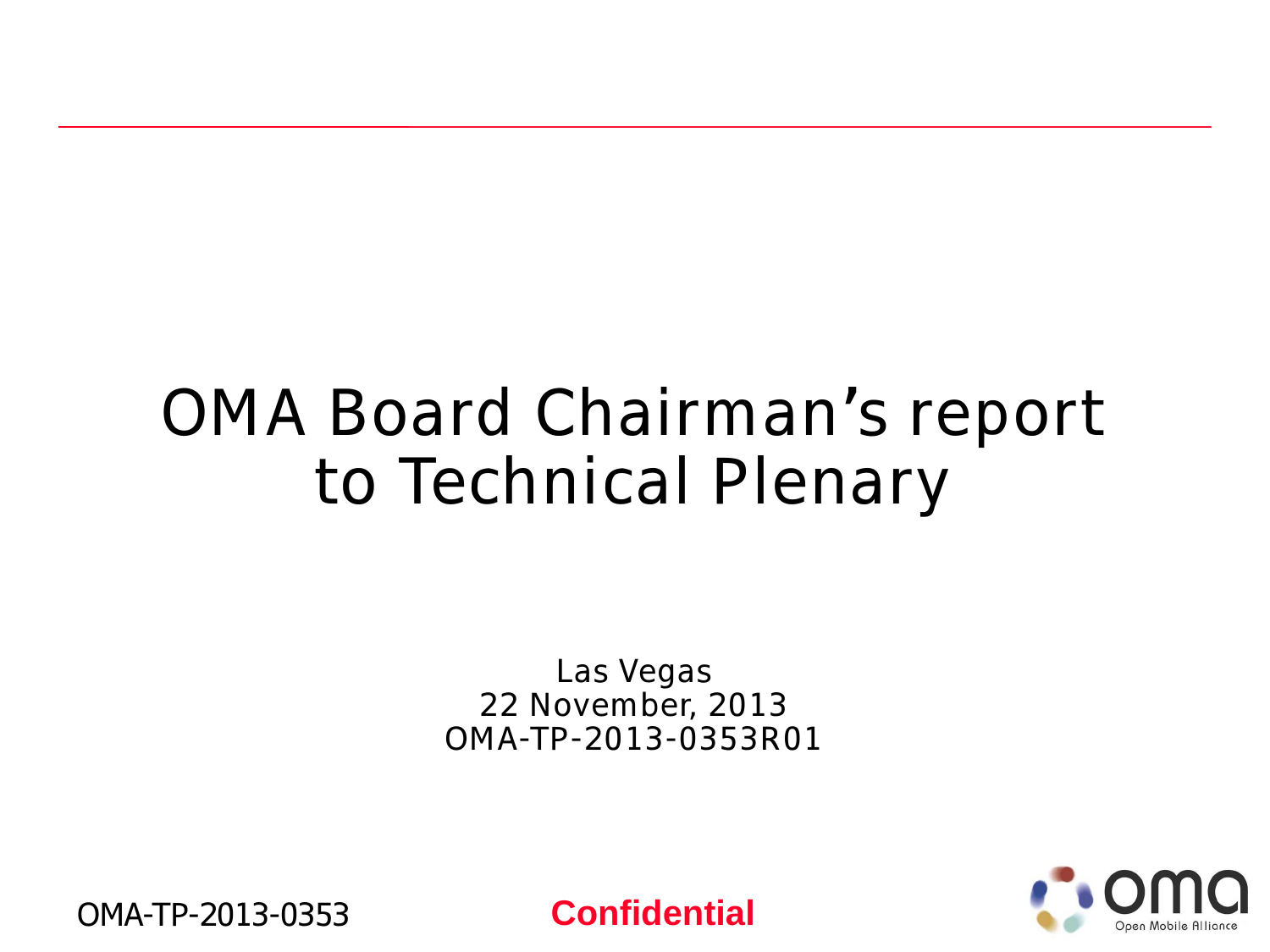

# OMA Board Chairman’s report to Technical Plenary Las Vegas 22 November, 2013 OMA-TP-2013-0353R01